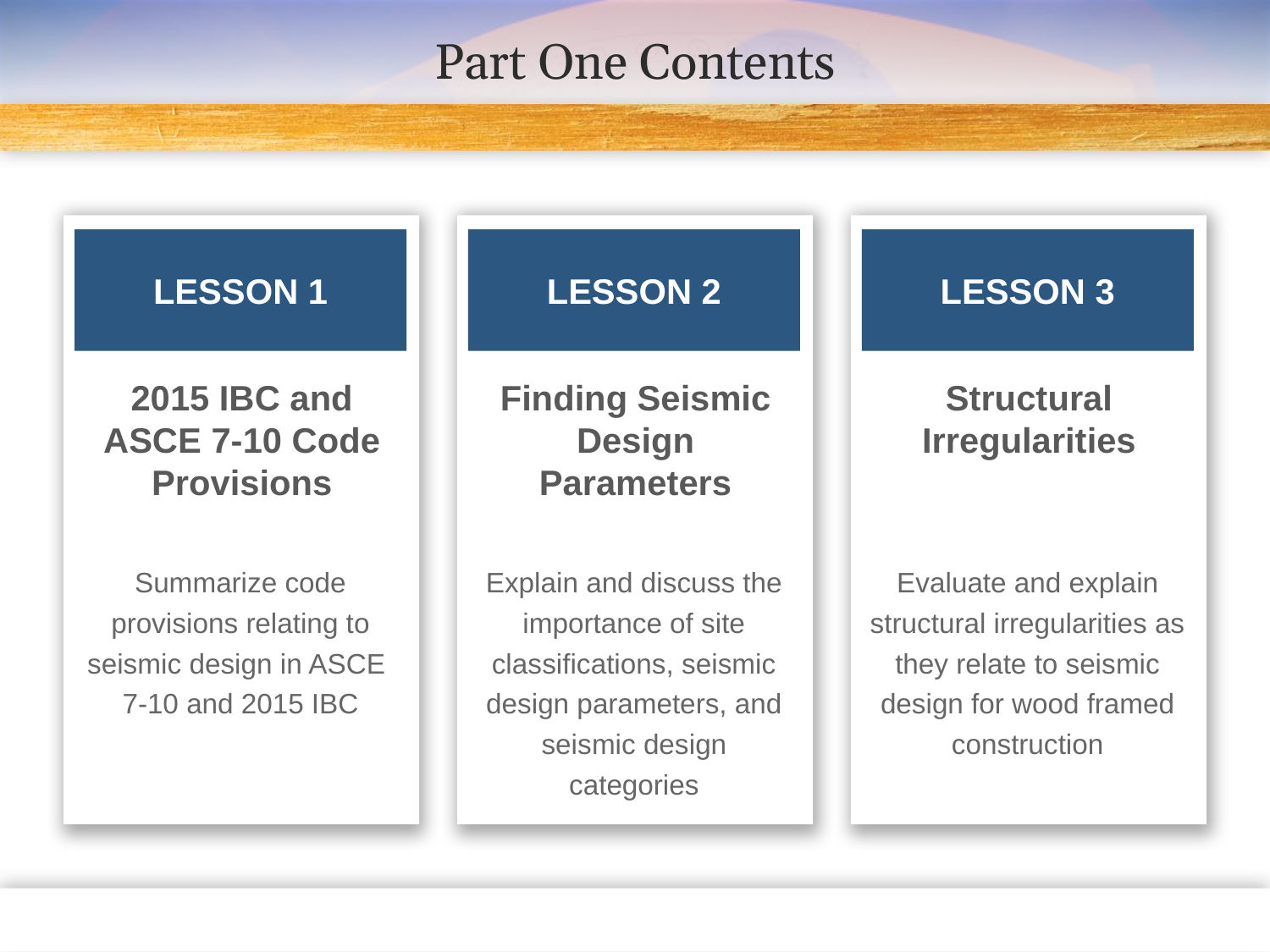

# Part One Contents

LESSON 1
2015 IBC and ASCE 7-10 Code Provisions
Summarize code provisions relating to seismic design in ASCE
7-10 and 2015 IBC

LESSON 2
Finding Seismic Design Parameters
Explain and discuss the importance of site classifications, seismic design parameters, and seismic design categories

LESSON 3
Structural Irregularities
Evaluate and explain structural irregularities as they relate to seismic design for wood framed construction